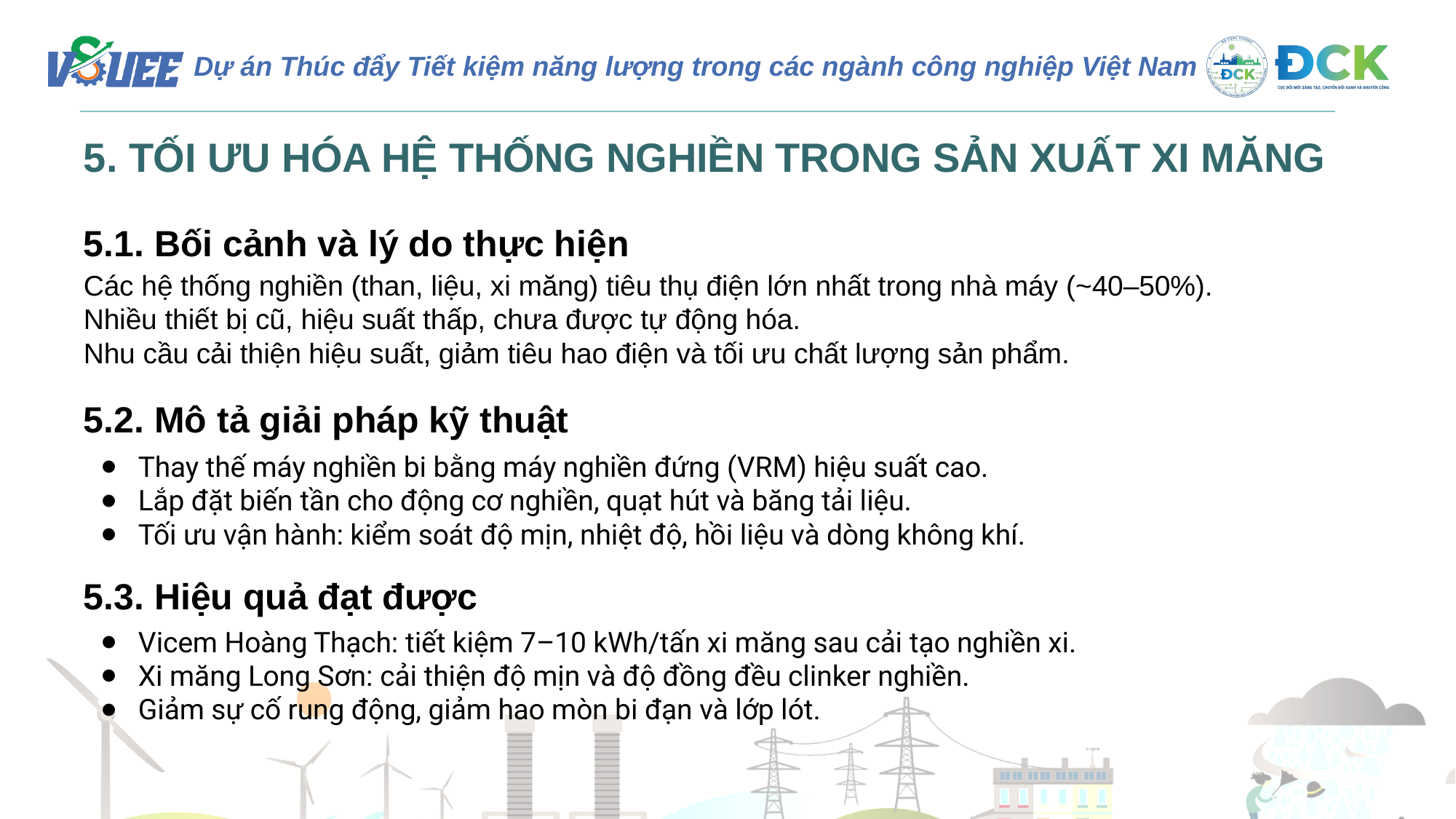

5. TỐI ƯU HÓA HỆ THỐNG NGHIỀN TRONG SẢN XUẤT XI MĂNG
5.1. Bối cảnh và lý do thực hiện
Các hệ thống nghiền (than, liệu, xi măng) tiêu thụ điện lớn nhất trong nhà máy (~40–50%).
Nhiều thiết bị cũ, hiệu suất thấp, chưa được tự động hóa.
Nhu cầu cải thiện hiệu suất, giảm tiêu hao điện và tối ưu chất lượng sản phẩm.
5.2. Mô tả giải pháp kỹ thuật
Thay thế máy nghiền bi bằng máy nghiền đứng (VRM) hiệu suất cao.
Lắp đặt biến tần cho động cơ nghiền, quạt hút và băng tải liệu.
Tối ưu vận hành: kiểm soát độ mịn, nhiệt độ, hồi liệu và dòng không khí.
5.3. Hiệu quả đạt được
Vicem Hoàng Thạch: tiết kiệm 7–10 kWh/tấn xi măng sau cải tạo nghiền xi.
Xi măng Long Sơn: cải thiện độ mịn và độ đồng đều clinker nghiền.
Giảm sự cố rung động, giảm hao mòn bi đạn và lớp lót.